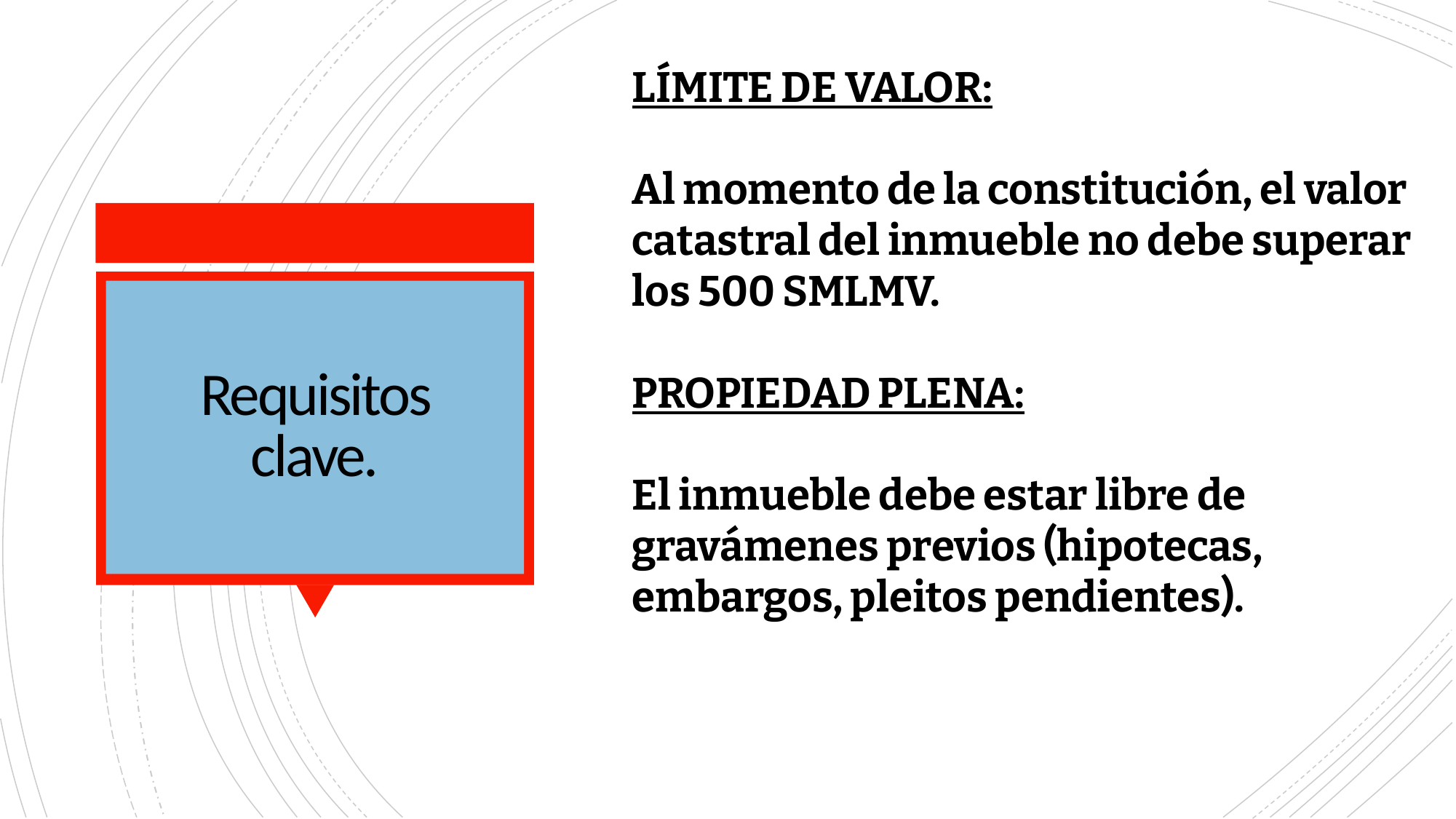

LÍMITE DE VALOR:

Al momento de la constitución, el valor catastral del inmueble no debe superar los 500 SMLMV.

PROPIEDAD PLENA:

El inmueble debe estar libre de gravámenes previos (hipotecas, embargos, pleitos pendientes).
# Requisitos clave.